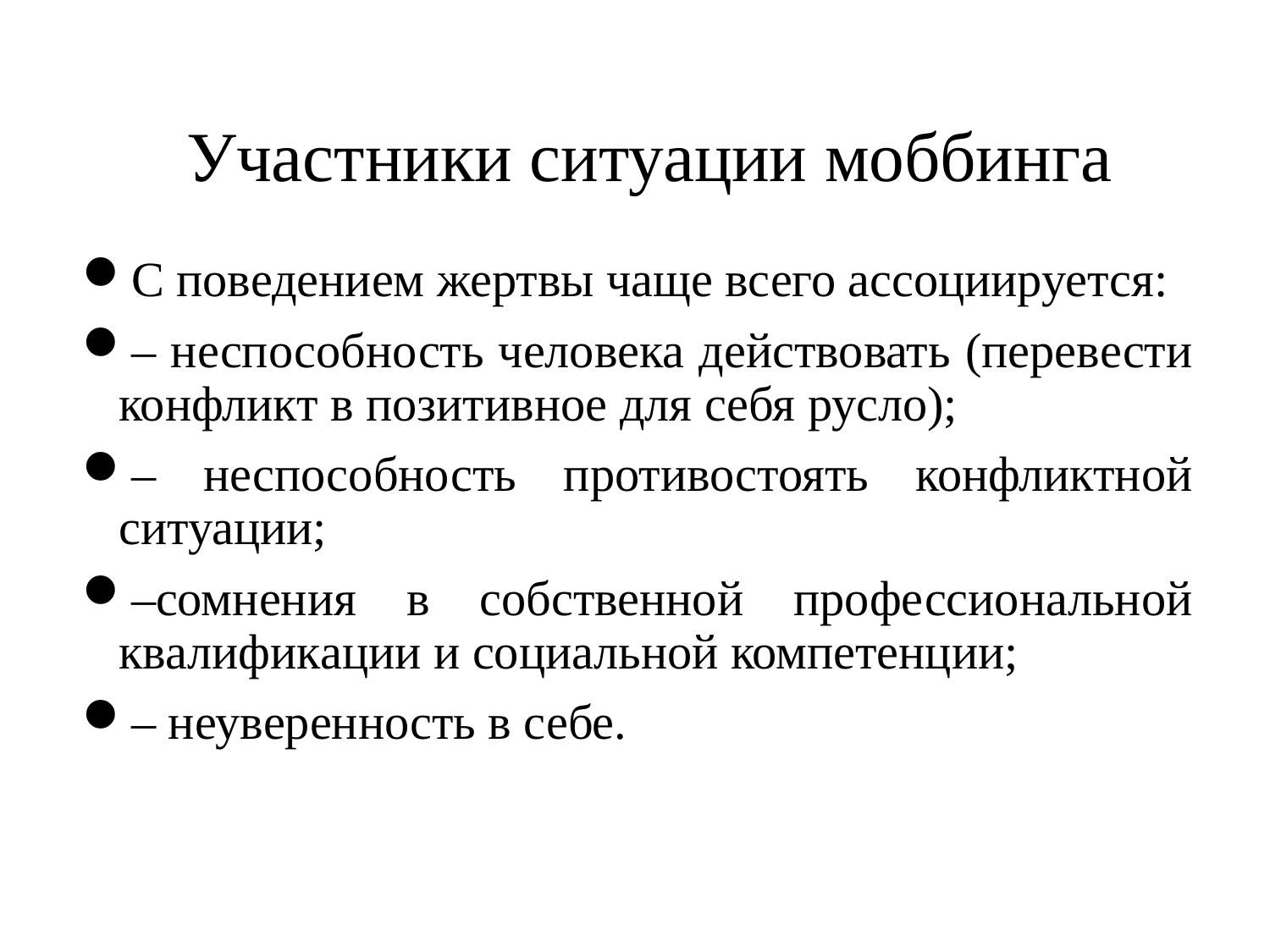

# Участники ситуации моббинга
С поведением жертвы чаще всего ассоциируется:
– неспособность человека действовать (перевести конфликт в позитивное для себя русло);
– неспособность противостоять конфликтной ситуации;
–сомнения в собственной профессиональной квалификации и социальной компетенции;
– неуверенность в себе.